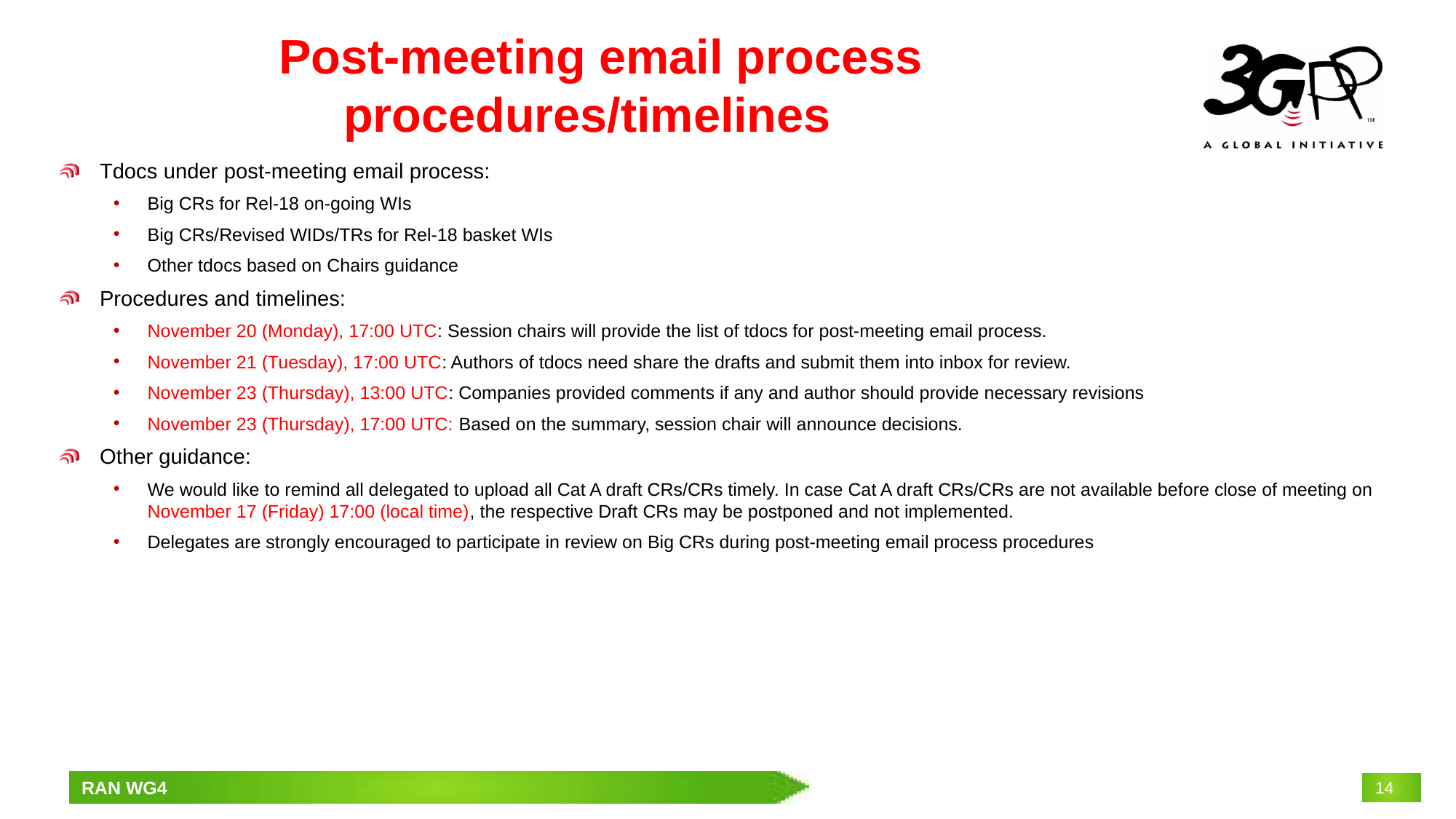

# Post-meeting email process procedures/timelines
Tdocs under post-meeting email process:
Big CRs for Rel-18 on-going WIs
Big CRs/Revised WIDs/TRs for Rel-18 basket WIs
Other tdocs based on Chairs guidance
Procedures and timelines:
November 20 (Monday), 17:00 UTC: Session chairs will provide the list of tdocs for post-meeting email process.
November 21 (Tuesday), 17:00 UTC: Authors of tdocs need share the drafts and submit them into inbox for review.
November 23 (Thursday), 13:00 UTC: Companies provided comments if any and author should provide necessary revisions
November 23 (Thursday), 17:00 UTC: Based on the summary, session chair will announce decisions.
Other guidance:
We would like to remind all delegated to upload all Cat A draft CRs/CRs timely. In case Cat A draft CRs/CRs are not available before close of meeting on November 17 (Friday) 17:00 (local time), the respective Draft CRs may be postponed and not implemented.
Delegates are strongly encouraged to participate in review on Big CRs during post-meeting email process procedures